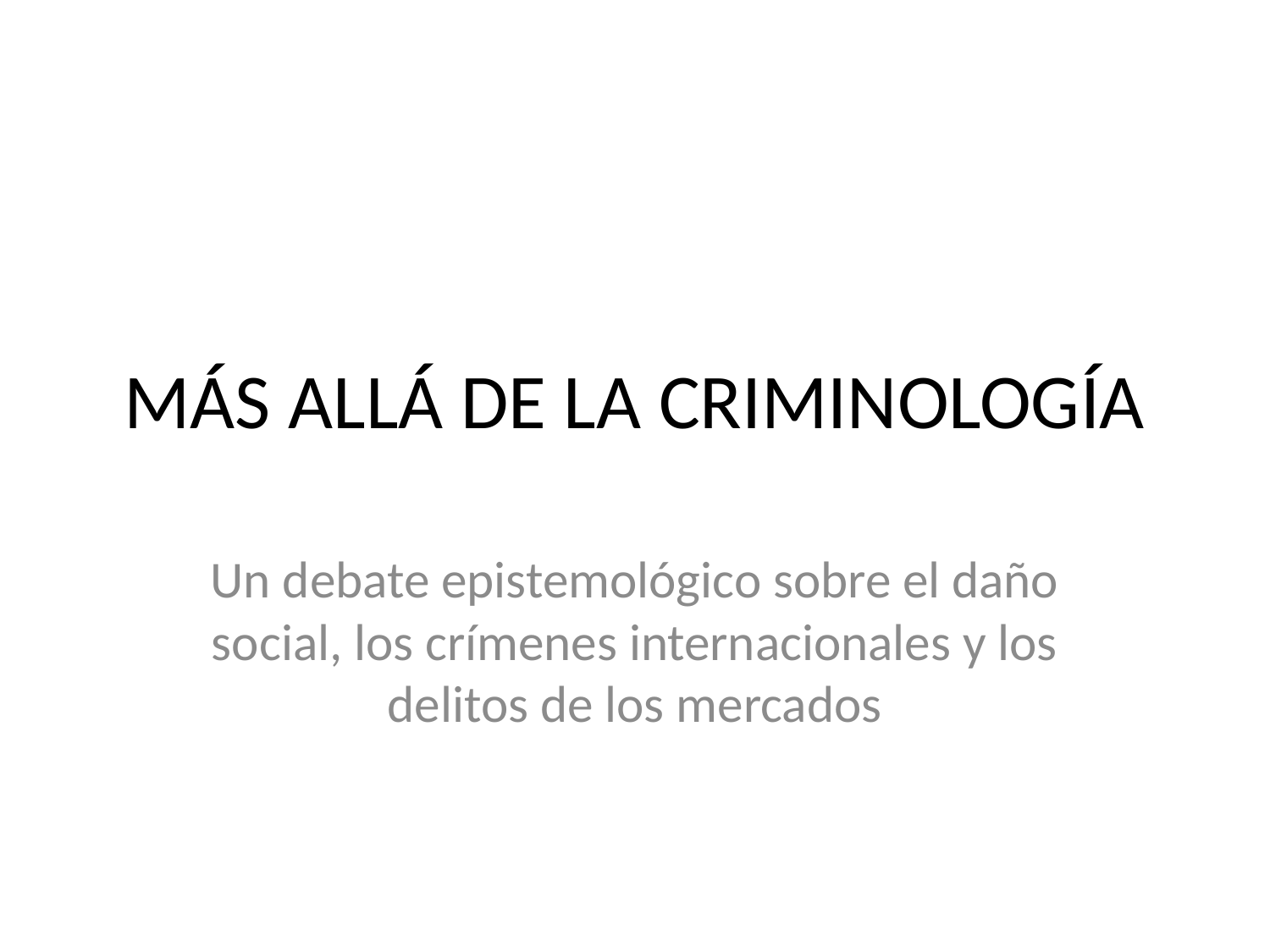

# MÁS ALLÁ DE LA CRIMINOLOGÍA
Un debate epistemológico sobre el daño social, los crímenes internacionales y los delitos de los mercados